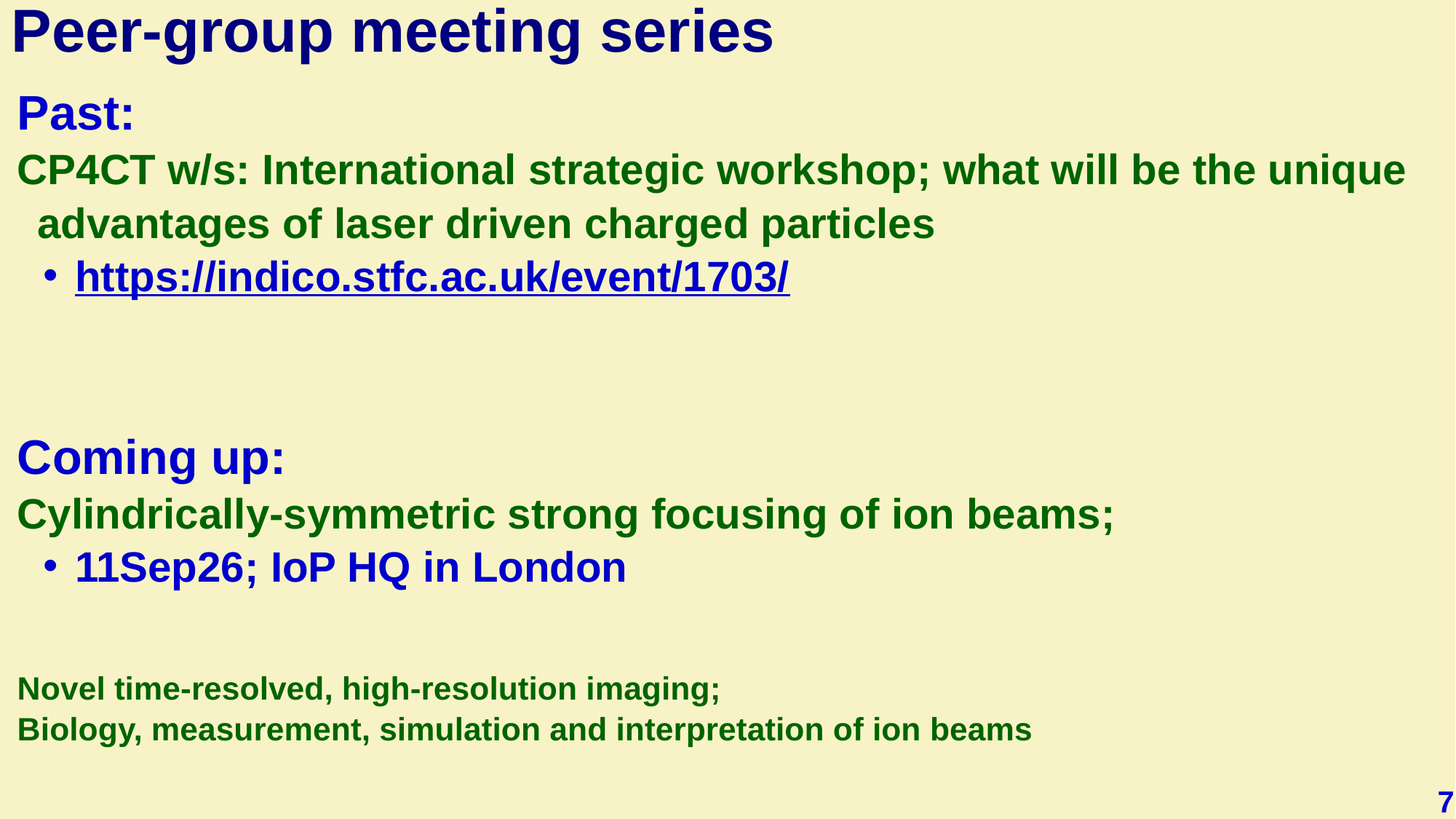

# Peer-group meeting series
Past:
CP4CT w/s: International strategic workshop; what will be the unique advantages of laser driven charged particles
https://indico.stfc.ac.uk/event/1703/

Coming up:
Cylindrically-symmetric strong focusing of ion beams;
11Sep26; IoP HQ in London

Novel time-resolved, high-resolution imaging;
Biology, measurement, simulation and interpretation of ion beams

7